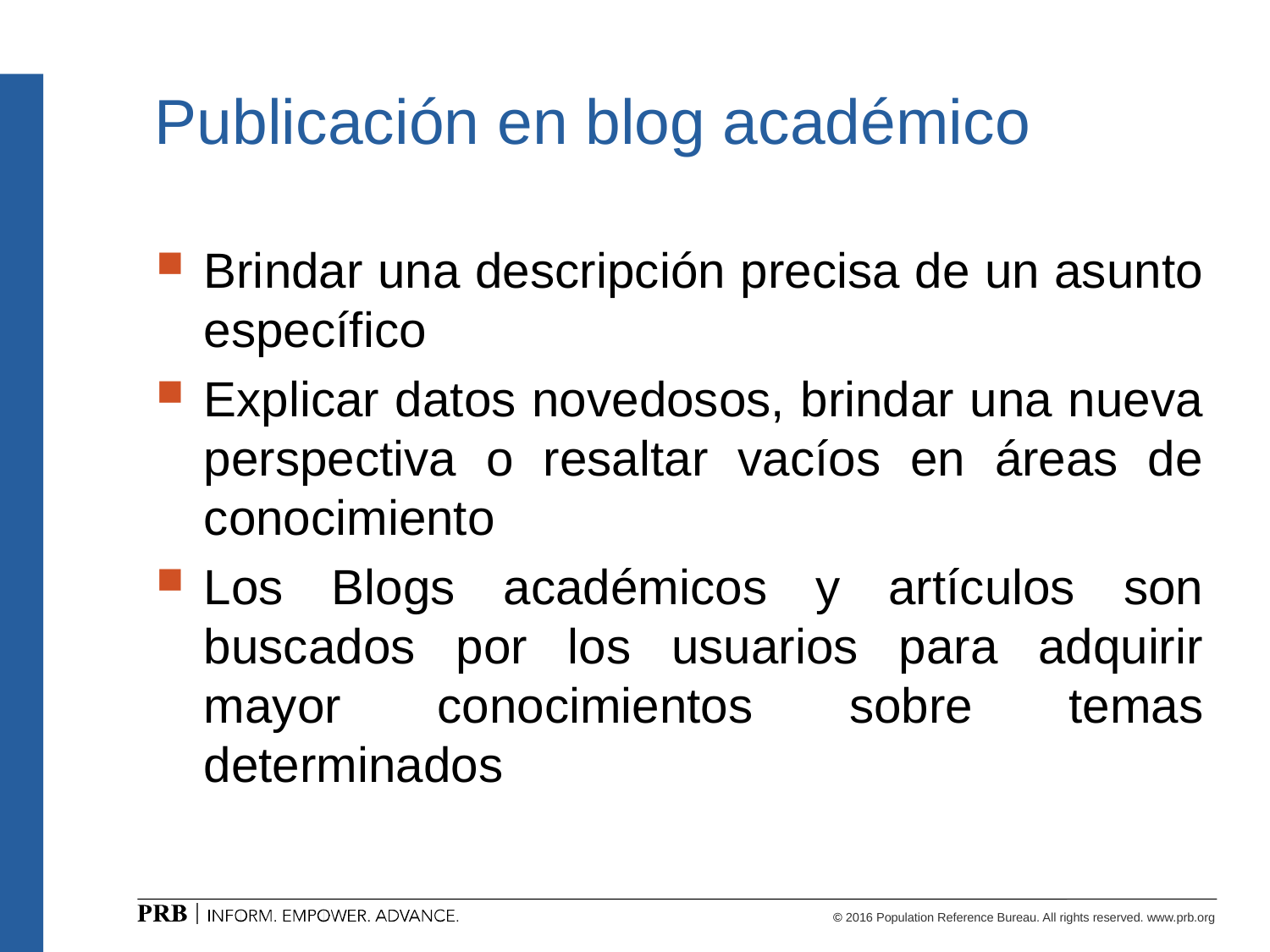

# Publicación en blog académico
Brindar una descripción precisa de un asunto específico
Explicar datos novedosos, brindar una nueva perspectiva o resaltar vacíos en áreas de conocimiento
Los Blogs académicos y artículos son buscados por los usuarios para adquirir mayor conocimientos sobre temas determinados